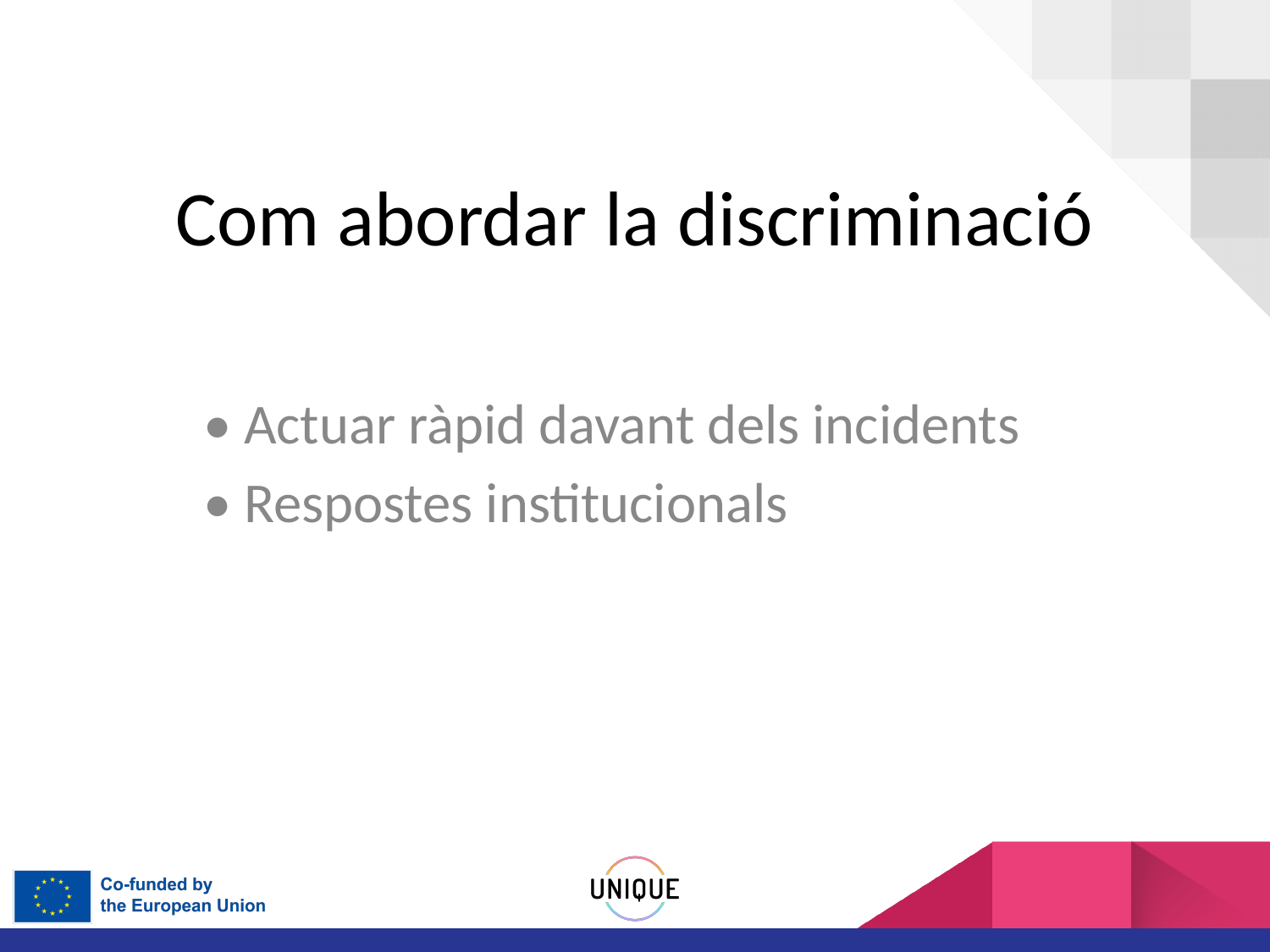

# Com abordar la discriminació
• Actuar ràpid davant dels incidents
• Respostes institucionals